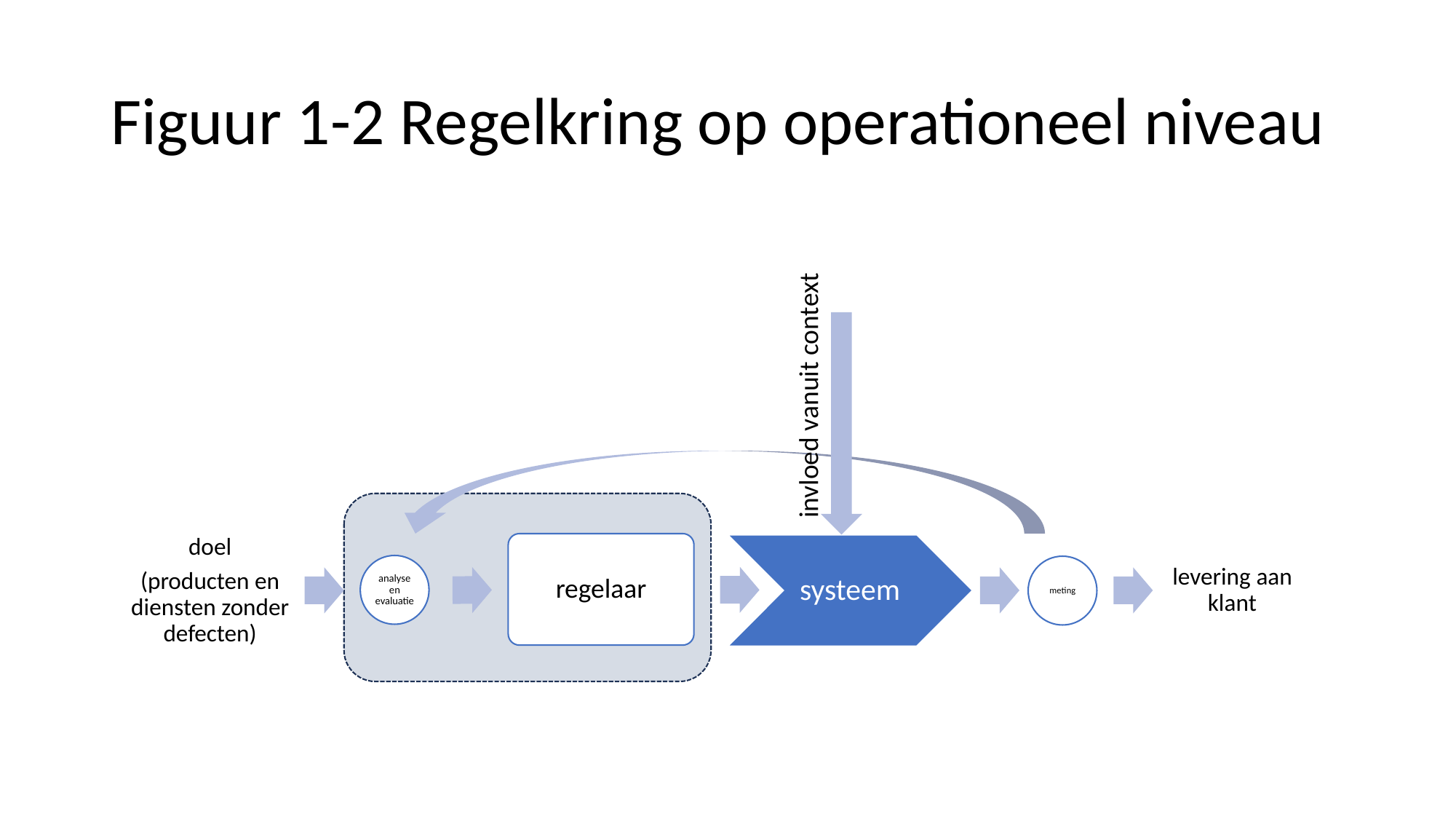

# Figuur 1-2 Regelkring op operationeel niveau

invloed vanuit context

regelaar
doel
(producten en diensten zonder defecten)
systeem
levering aan klant
analyse en evaluatie
meting